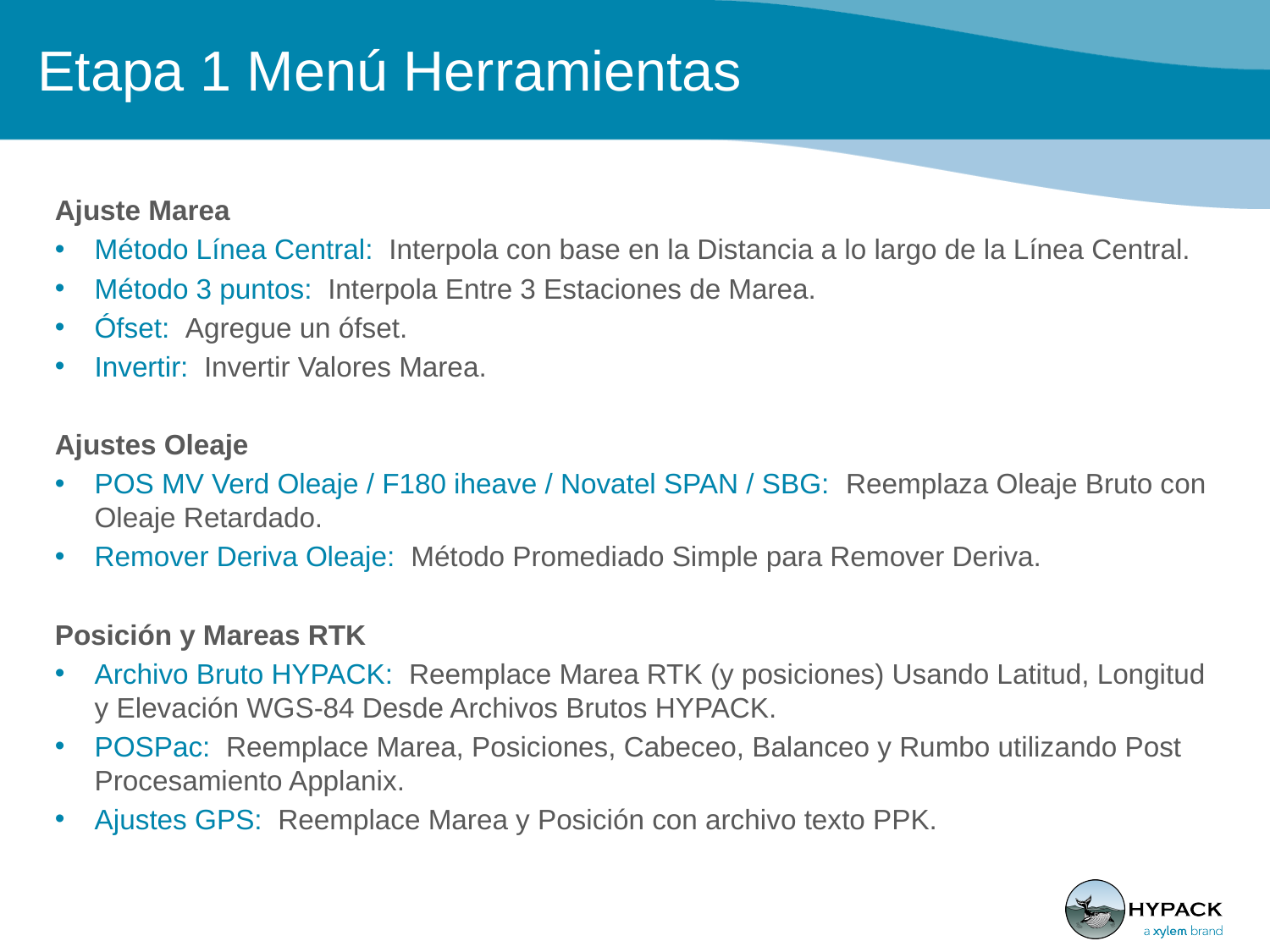

Etapa 1 Menú Herramientas
Ajuste Marea
Método Línea Central:  Interpola con base en la Distancia a lo largo de la Línea Central.
Método 3 puntos:  Interpola Entre 3 Estaciones de Marea.
Ófset:  Agregue un ófset.
Invertir:  Invertir Valores Marea.

Ajustes Oleaje
POS MV Verd Oleaje / F180 iheave / Novatel SPAN / SBG:  Reemplaza Oleaje Bruto con Oleaje Retardado.
Remover Deriva Oleaje:  Método Promediado Simple para Remover Deriva.

Posición y Mareas RTK
Archivo Bruto HYPACK:  Reemplace Marea RTK (y posiciones) Usando Latitud, Longitud y Elevación WGS-84 Desde Archivos Brutos HYPACK.
POSPac:  Reemplace Marea, Posiciones, Cabeceo, Balanceo y Rumbo utilizando Post Procesamiento Applanix.
Ajustes GPS:  Reemplace Marea y Posición con archivo texto PPK.